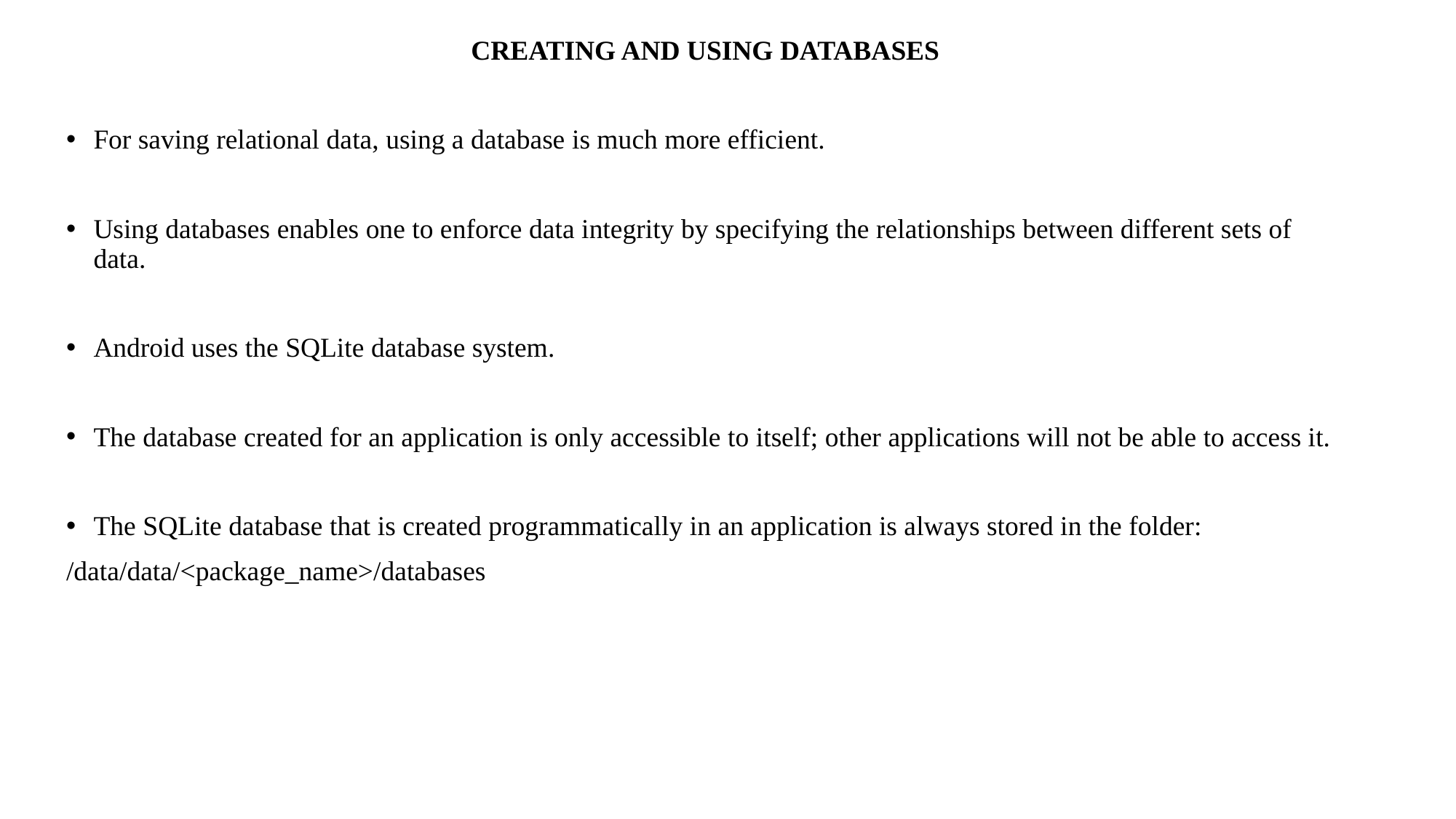

CREATING AND USING DATABASES

For saving relational data, using a database is much more efficient.

Using databases enables one to enforce data integrity by specifying the relationships between different sets of data.

Android uses the SQLite database system.

The database created for an application is only accessible to itself; other applications will not be able to access it.

The SQLite database that is created programmatically in an application is always stored in the folder:
/data/data/<package_name>/databases